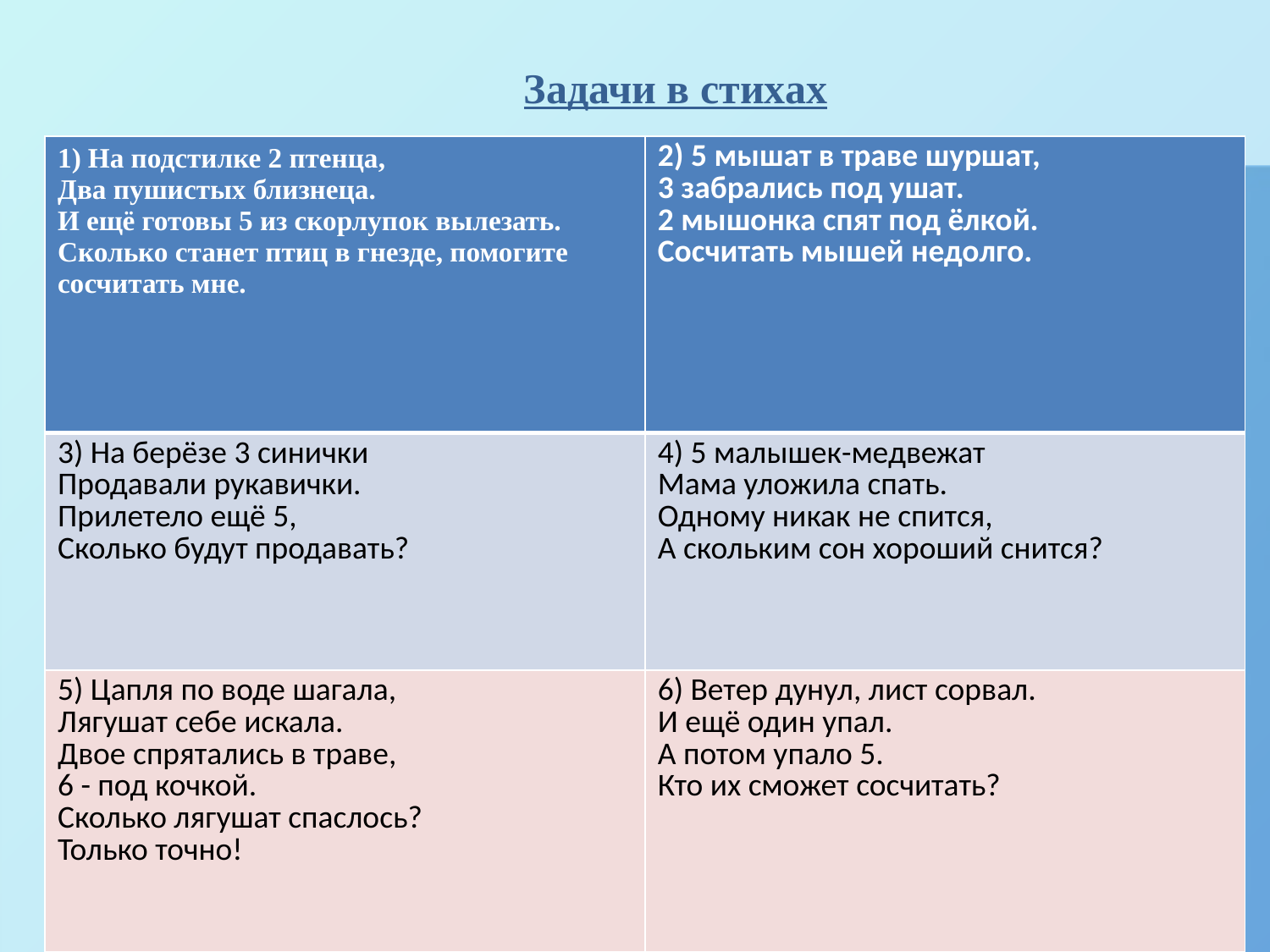

# Задачи в стихах
| 1) На подстилке 2 птенца, Два пушистых близнеца. И ещё готовы 5 из скорлупок вылезать. Сколько станет птиц в гнезде, помогите сосчитать мне. | 2) 5 мышат в траве шуршат, 3 забрались под ушат. 2 мышонка спят под ёлкой. Сосчитать мышей недолго. |
| --- | --- |
| 3) На берёзе 3 синички Продавали рукавички. Прилетело ещё 5, Сколько будут продавать? | 4) 5 малышек-медвежат Мама уложила спать. Одному никак не спится, А скольким сон хороший снится? |
| 5) Цапля по воде шагала, Лягушат себе искала. Двое спрятались в траве, 6 - под кочкой. Сколько лягушат спаслось? Только точно! | 6) Ветер дунул, лист сорвал. И ещё один упал. А потом упало 5. Кто их сможет сосчитать? |